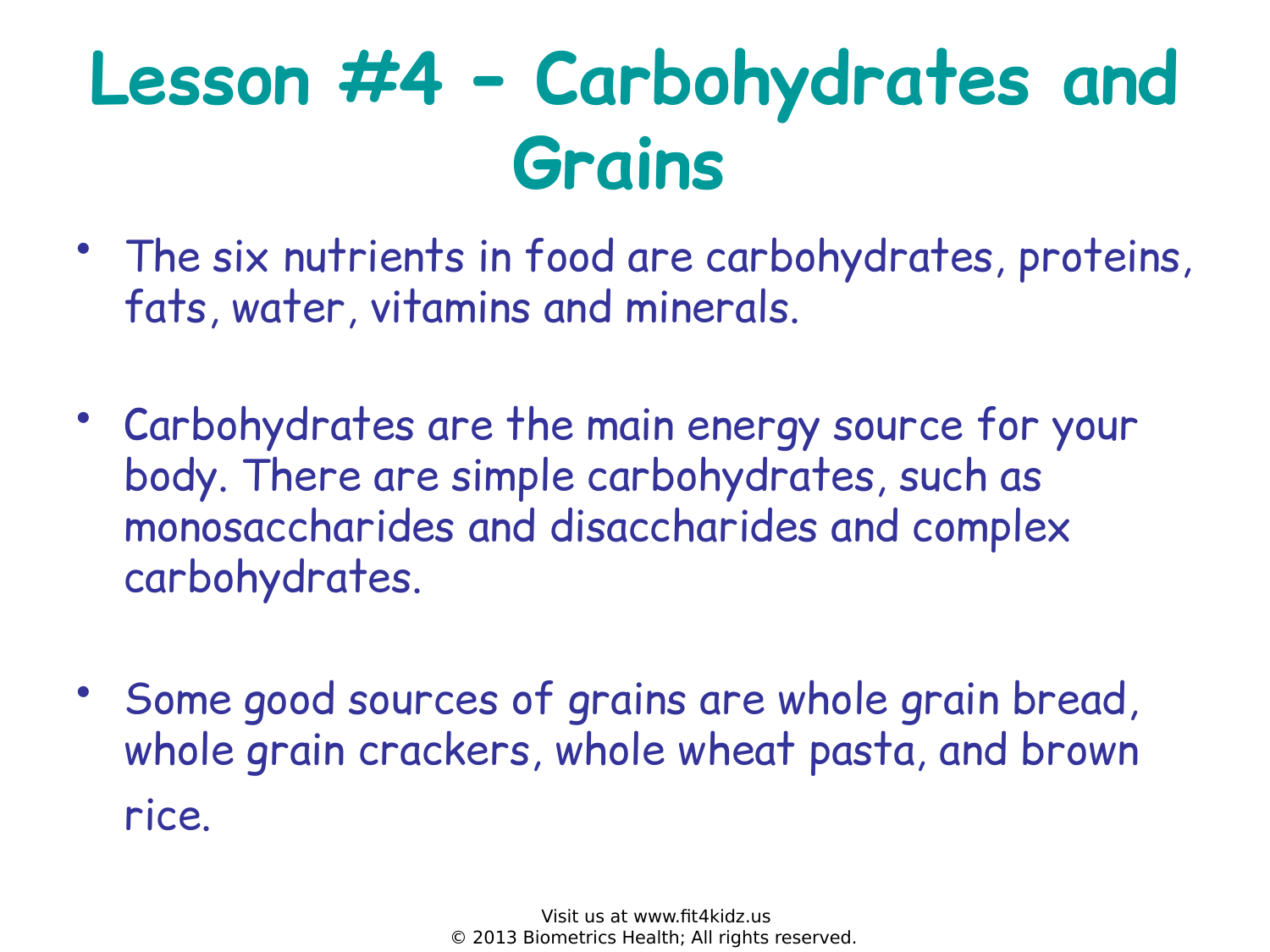

# Lesson #4 – Carbohydrates and Grains
The six nutrients in food are carbohydrates, proteins, fats, water, vitamins and minerals.

Carbohydrates are the main energy source for your body. There are simple carbohydrates, such as monosaccharides and disaccharides and complex carbohydrates.

Some good sources of grains are whole grain bread, whole grain crackers, whole wheat pasta, and brown rice.
Visit us at www.fit4kidz.us
© 2013 Biometrics Health; All rights reserved.